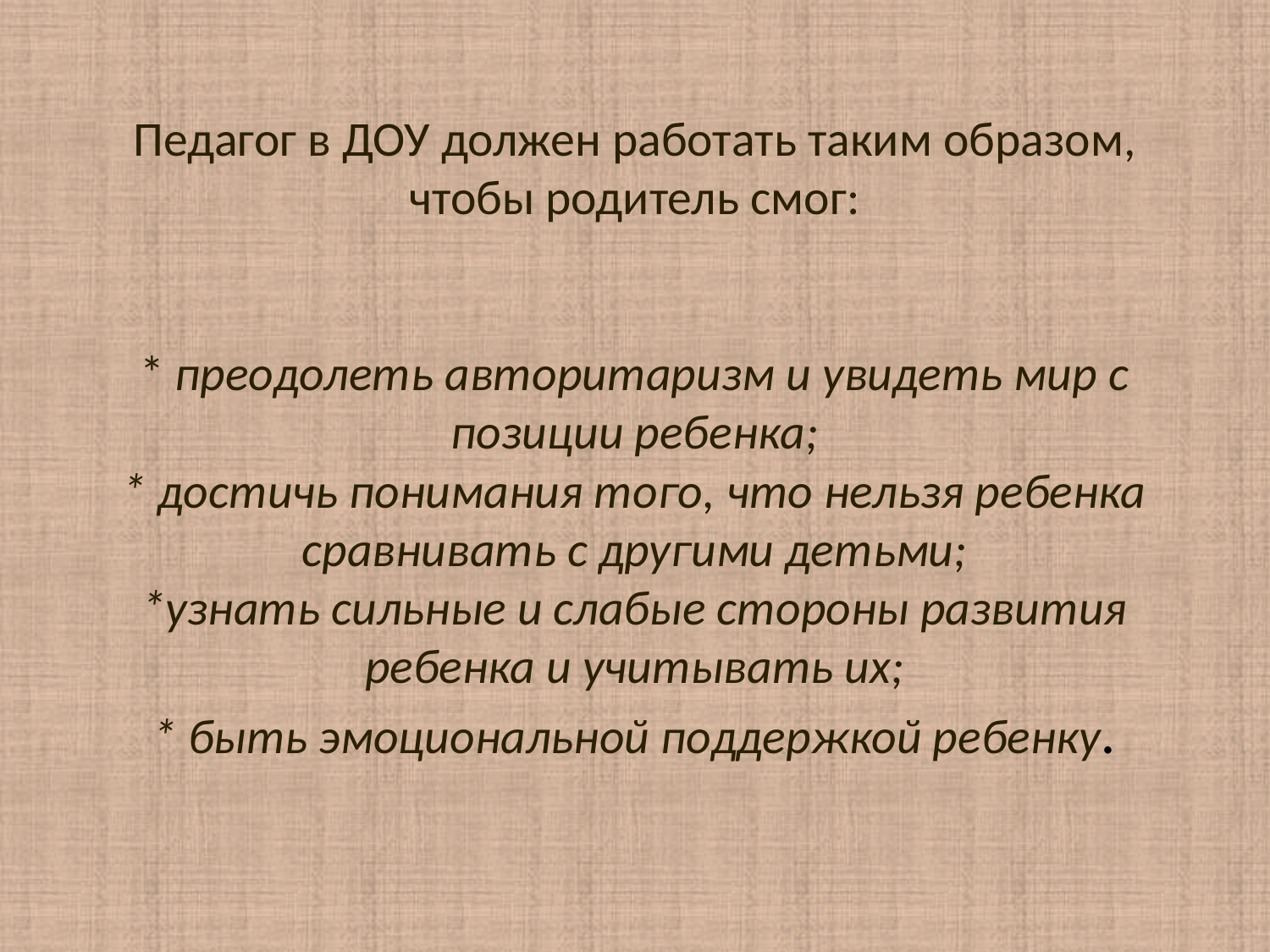

# Педагог в ДОУ должен работать таким образом, чтобы родитель смог: * преодолеть авторитаризм и увидеть мир с позиции ребенка; * достичь понимания того, что нельзя ребенка сравнивать с другими детьми; *узнать сильные и слабые стороны развития ребенка и учитывать их; * быть эмоциональной поддержкой ребенку.